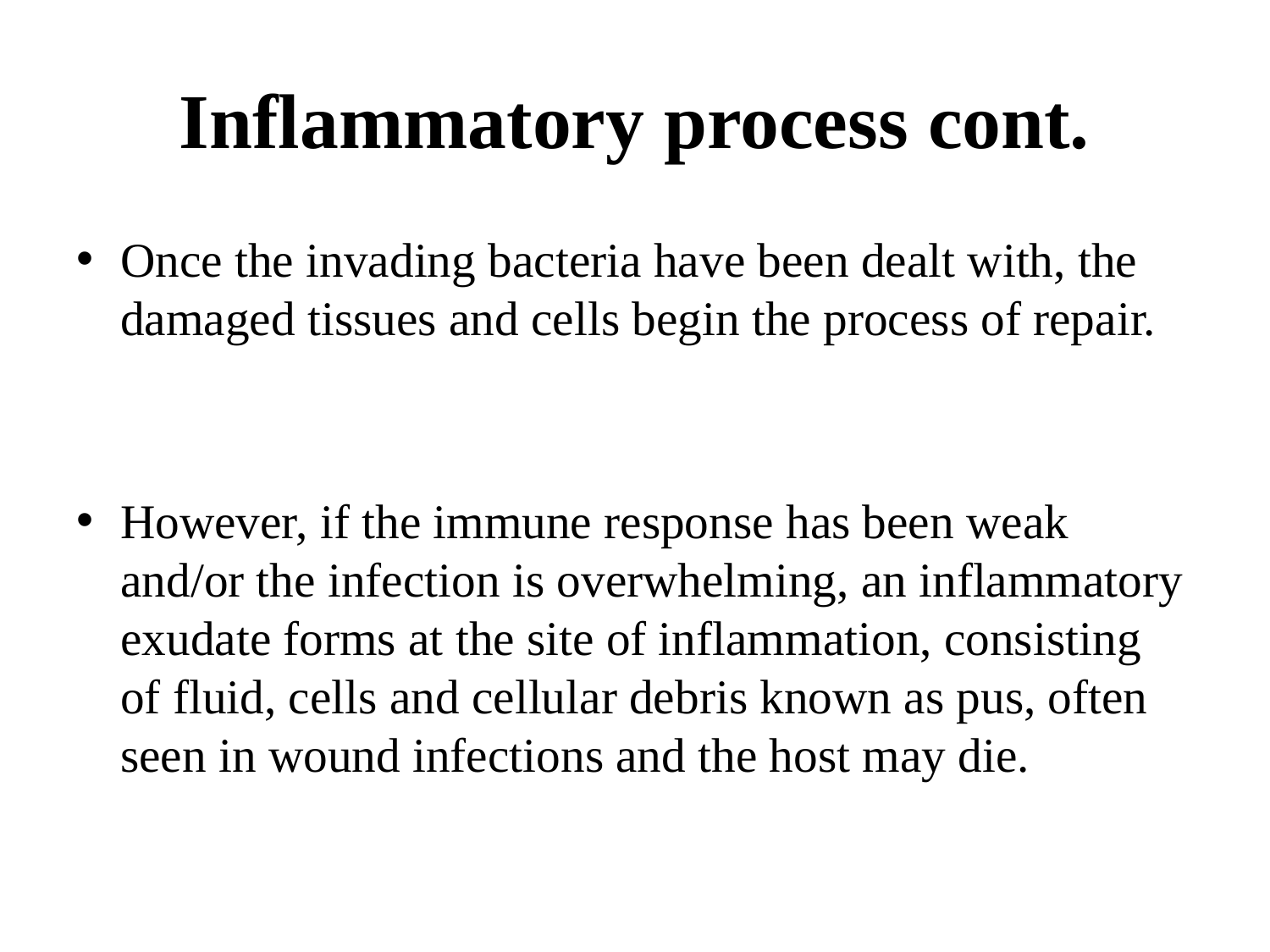

# Inflammatory process cont.
Once the invading bacteria have been dealt with, the damaged tissues and cells begin the process of repair.

However, if the immune response has been weak and/or the infection is overwhelming, an inflammatory exudate forms at the site of inflammation, consisting of fluid, cells and cellular debris known as pus, often seen in wound infections and the host may die.